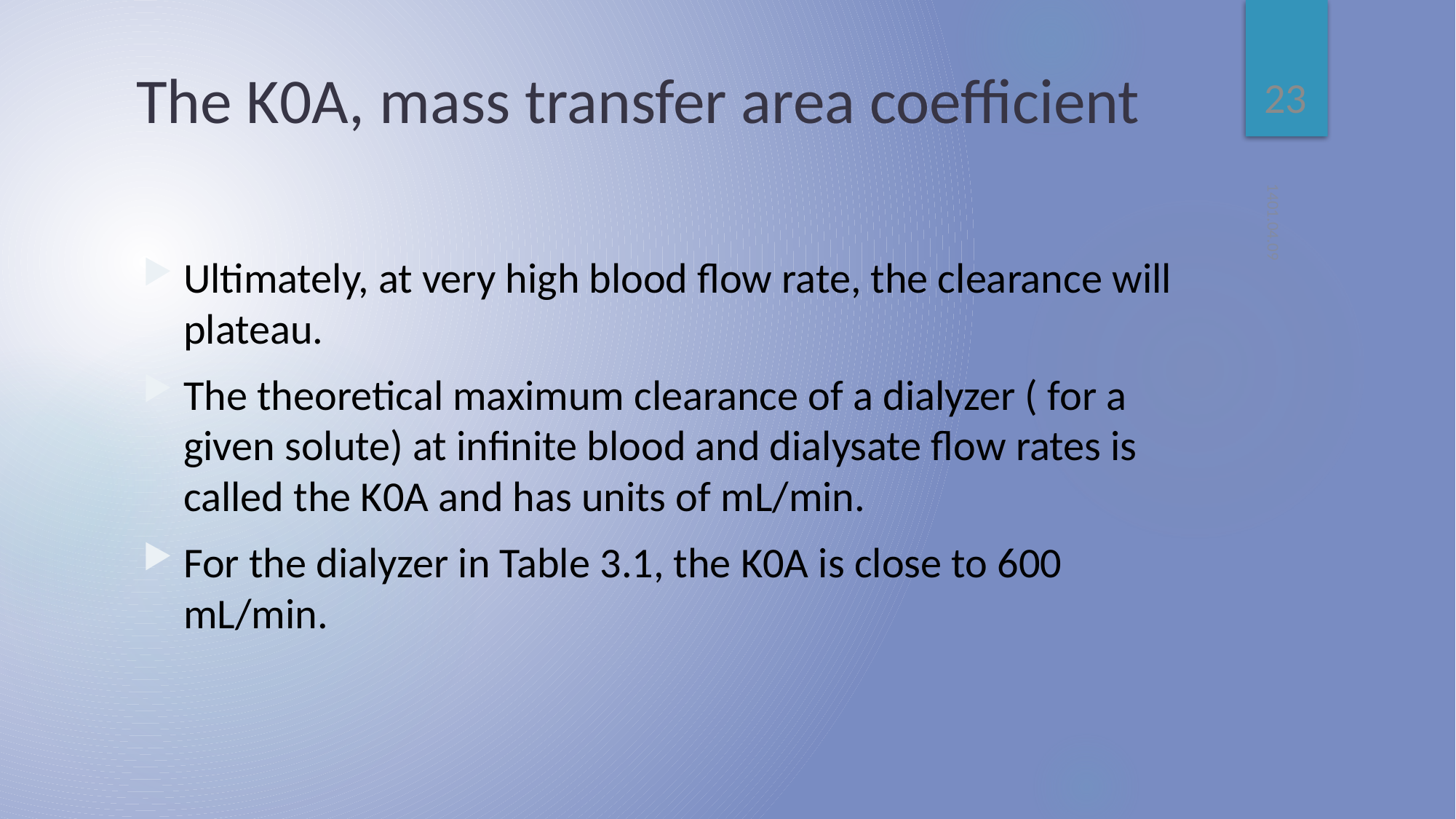

23
# The K0A, mass transfer area coefficient
1401.04.09
Ultimately, at very high blood flow rate, the clearance will plateau.
The theoretical maximum clearance of a dialyzer ( for a given solute) at infinite blood and dialysate flow rates is called the K0A and has units of mL/min.
For the dialyzer in Table 3.1, the K0A is close to 600 mL/min.